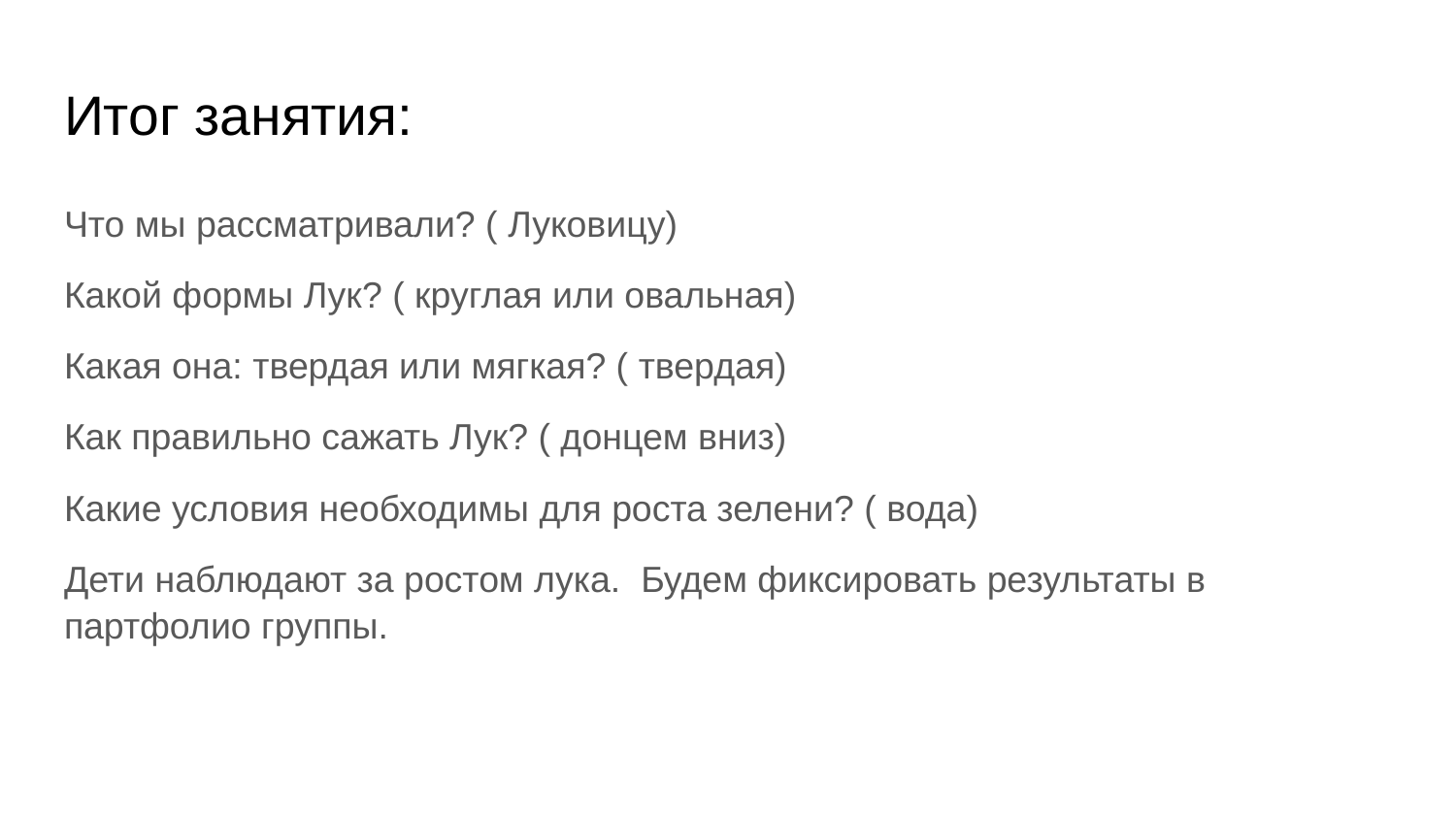

# Итог занятия:
Что мы рассматривали? ( Луковицу)
Какой формы Лук? ( круглая или овальная)
Какая она: твердая или мягкая? ( твердая)
Как правильно сажать Лук? ( донцем вниз)
Какие условия необходимы для роста зелени? ( вода)
Дети наблюдают за ростом лука.  Будем фиксировать результаты в партфолио группы.